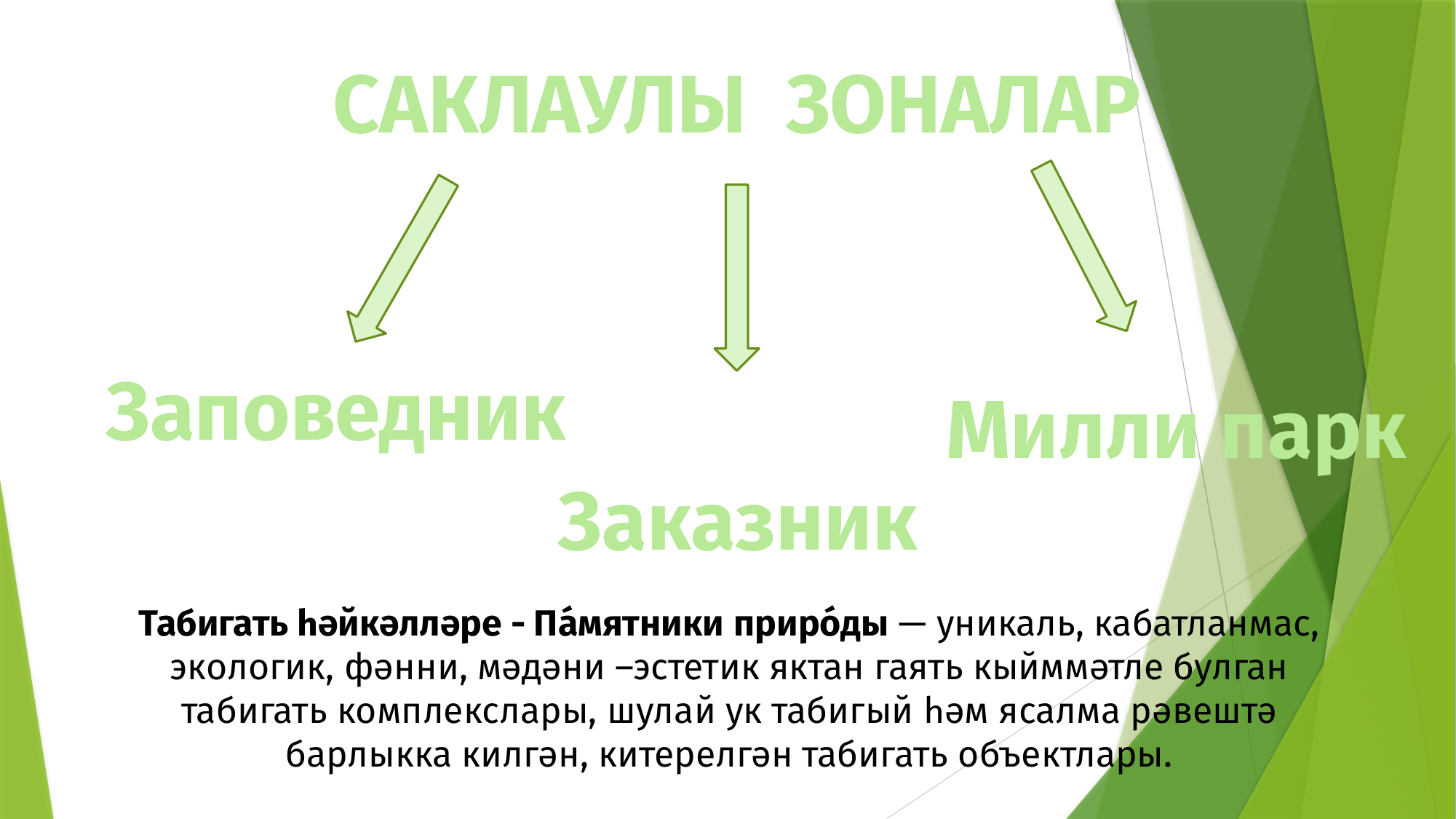

САКЛАУЛЫ  ЗОНАЛАР

Заповедник
Милли парк
Заказник
Табигать һәйкәлләре - Па́мятники приро́ды — уникаль, кабатланмас, экологик, фәнни, мәдәни –эстетик яктан гаять кыйммәтле булган табигать комплекслары, шулай ук табигый һәм ясалма рәвештә барлыкка килгән, китерелгән табигать объектлары.